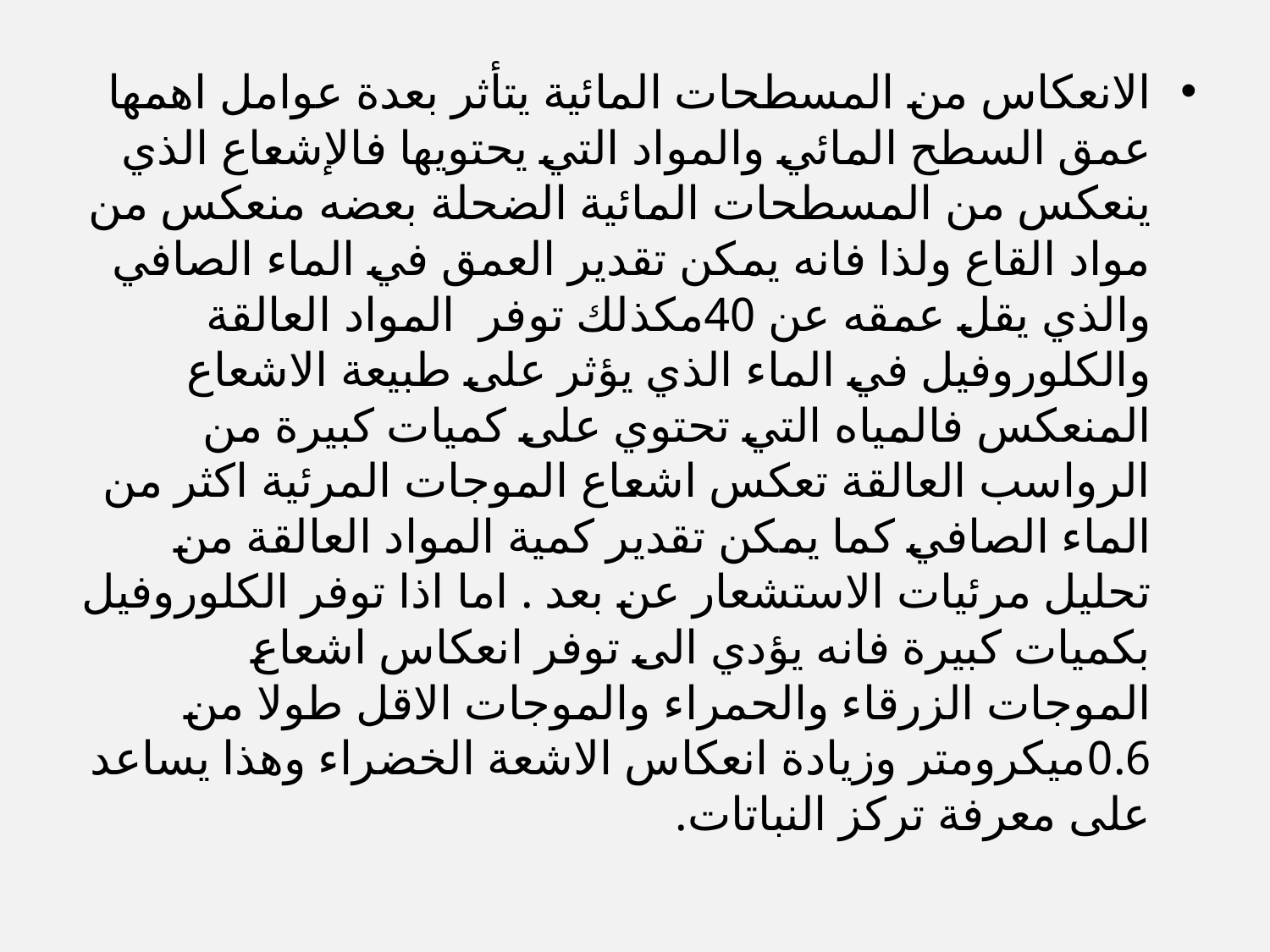

الانعكاس من المسطحات المائية يتأثر بعدة عوامل اهمها عمق السطح المائي والمواد التي يحتويها فالإشعاع الذي ينعكس من المسطحات المائية الضحلة بعضه منعكس من مواد القاع ولذا فانه يمكن تقدير العمق في الماء الصافي والذي يقل عمقه عن 40مكذلك توفر  المواد العالقة والكلوروفيل في الماء الذي يؤثر على طبيعة الاشعاع المنعكس فالمياه التي تحتوي على كميات كبيرة من الرواسب العالقة تعكس اشعاع الموجات المرئية اكثر من الماء الصافي كما يمكن تقدير كمية المواد العالقة من تحليل مرئيات الاستشعار عن بعد . اما اذا توفر الكلوروفيل بكميات كبيرة فانه يؤدي الى توفر انعكاس اشعاع الموجات الزرقاء والحمراء والموجات الاقل طولا من 0.6ميكرومتر وزيادة انعكاس الاشعة الخضراء وهذا يساعد على معرفة تركز النباتات.